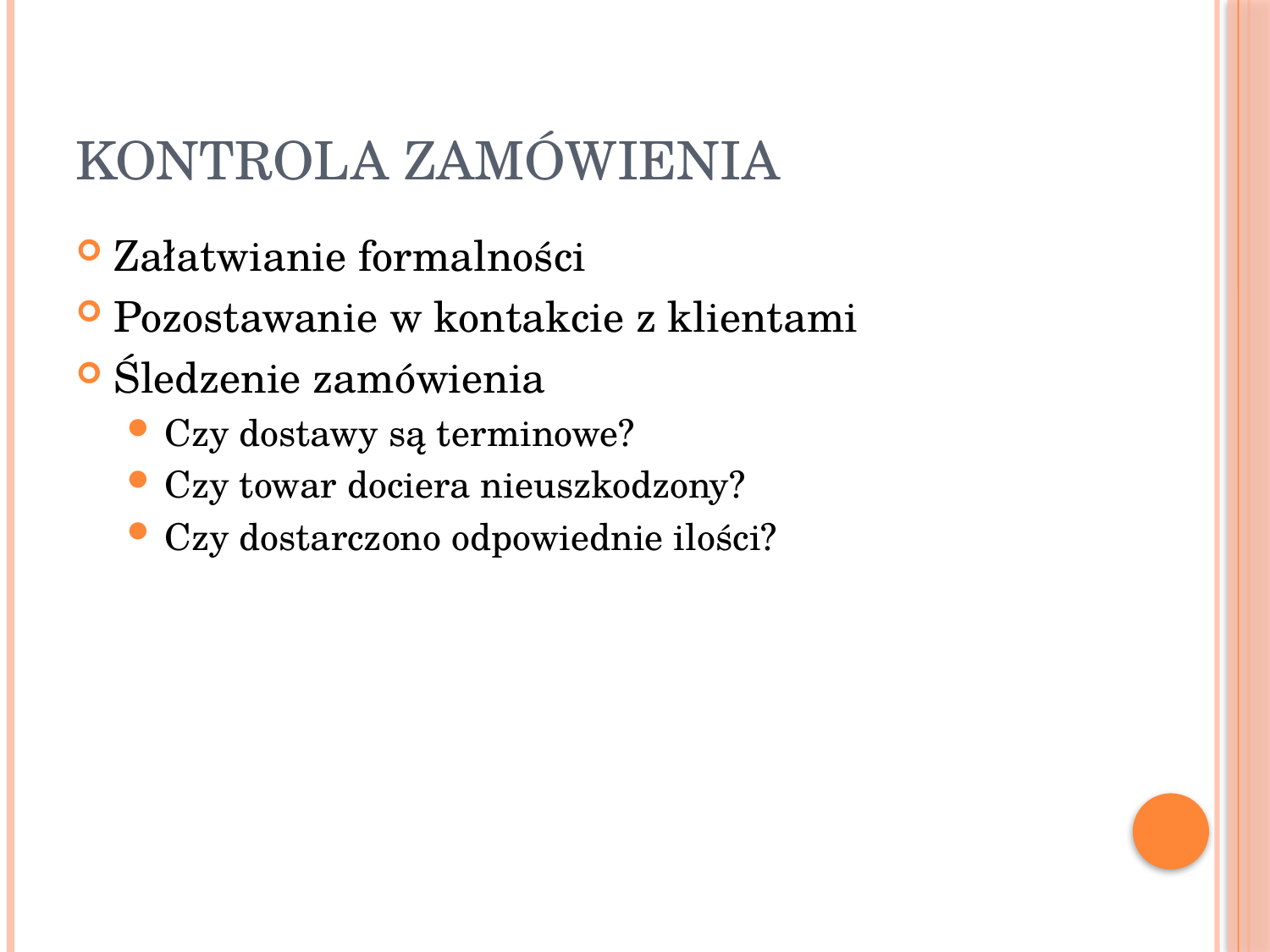

# Kontrola zamówienia
Załatwianie formalności
Pozostawanie w kontakcie z klientami
Śledzenie zamówienia
Czy dostawy są terminowe?
Czy towar dociera nieuszkodzony?
Czy dostarczono odpowiednie ilości?